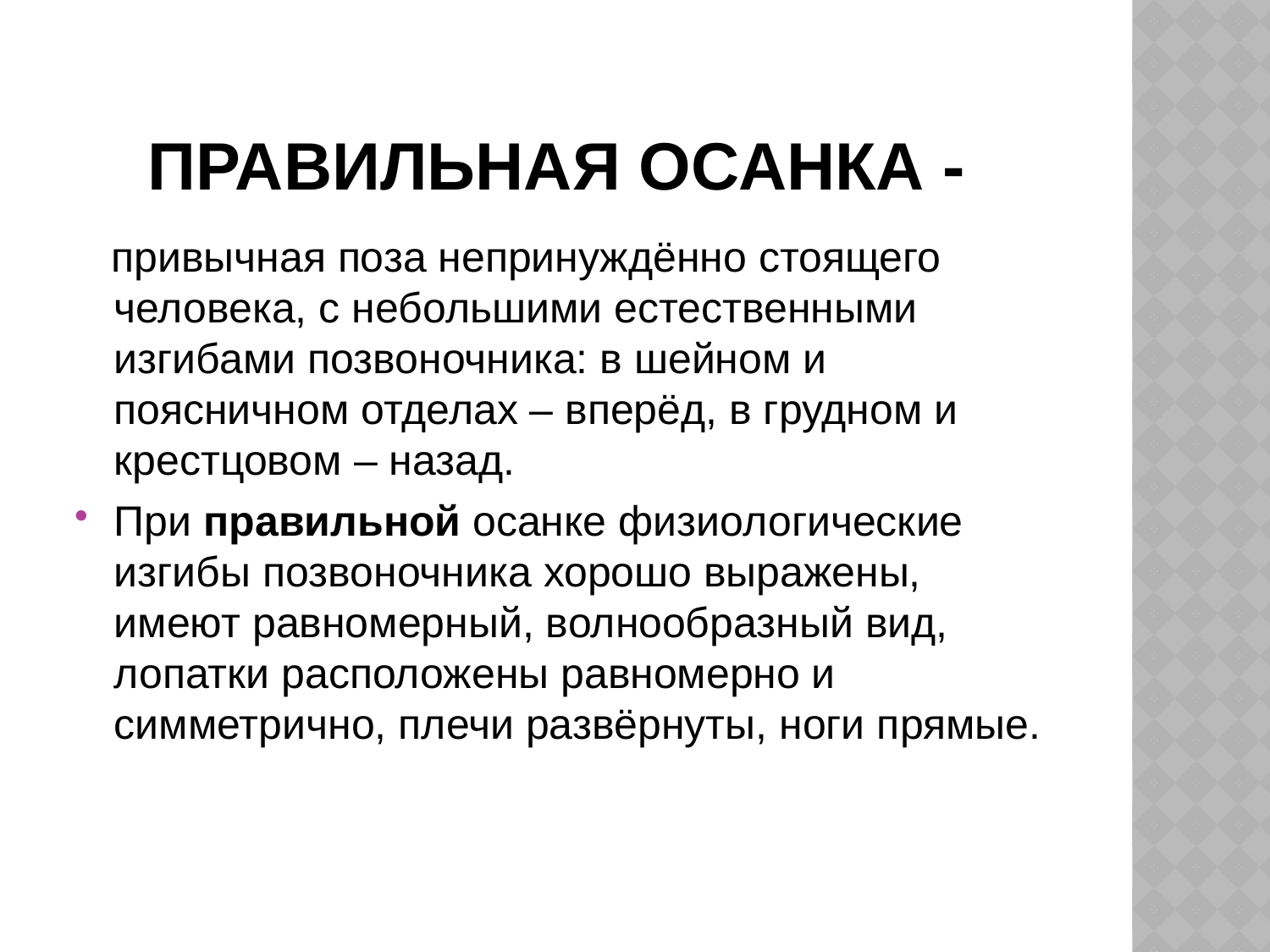

# Правильная осанка -
   привычная поза непринуждённо стоящего человека, с небольшими естественными изгибами позвоночника: в шейном и поясничном отделах – вперёд, в грудном и крестцовом – назад.
При правильной осанке физиологические изгибы позвоночника хорошо выражены, имеют равномерный, волнообразный вид, лопатки расположены равномерно и симметрично, плечи развёрнуты, ноги прямые.